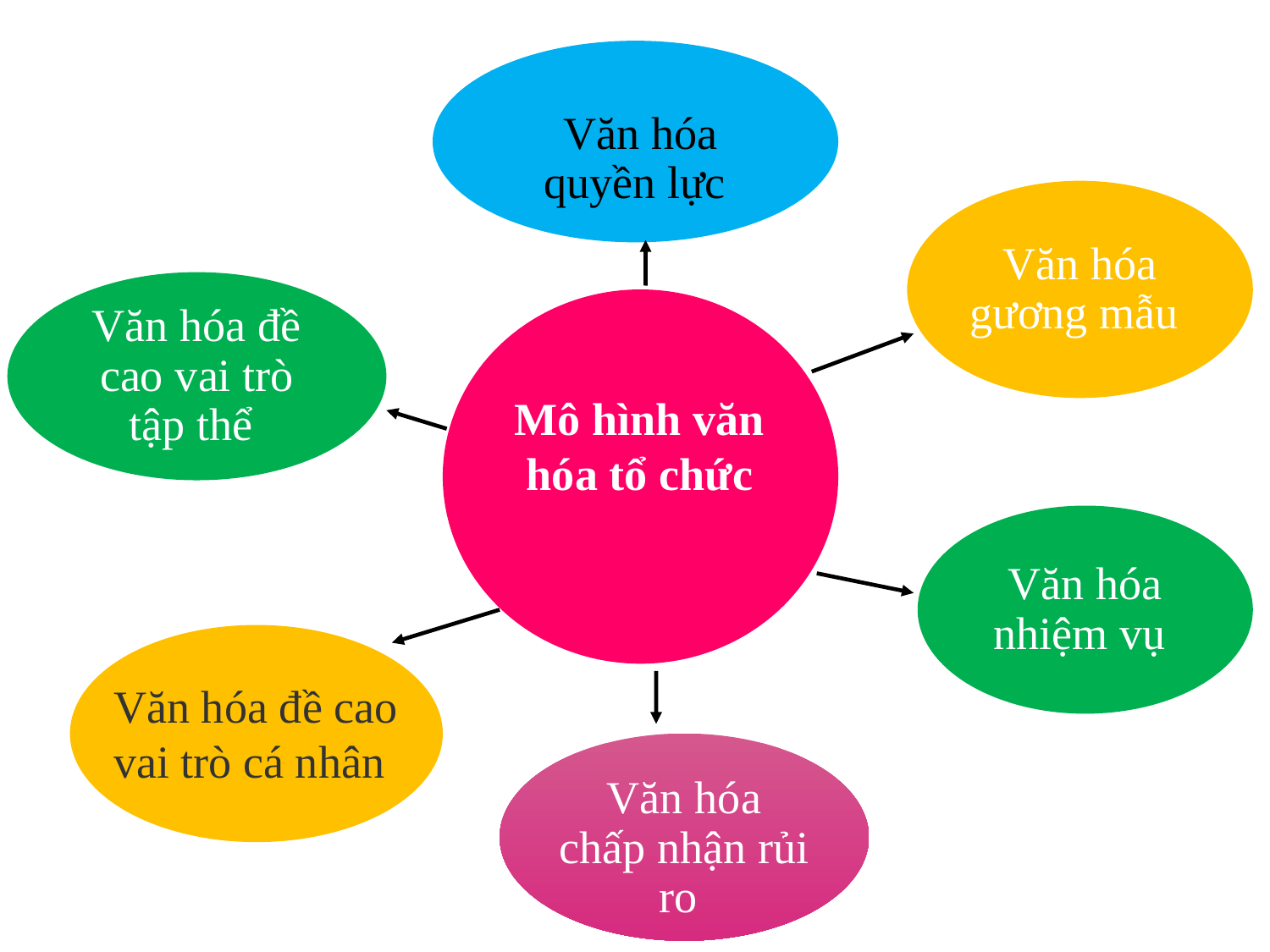

Văn hóa quyền lực

Văn hóa gương mẫu

Văn hóa đề cao vai trò tập thể

Mô hình văn hóa tổ chức

Văn hóa nhiệm vụ

Văn hóa đề cao vai trò cá nhân

Văn hóa chấp nhận rủi ro